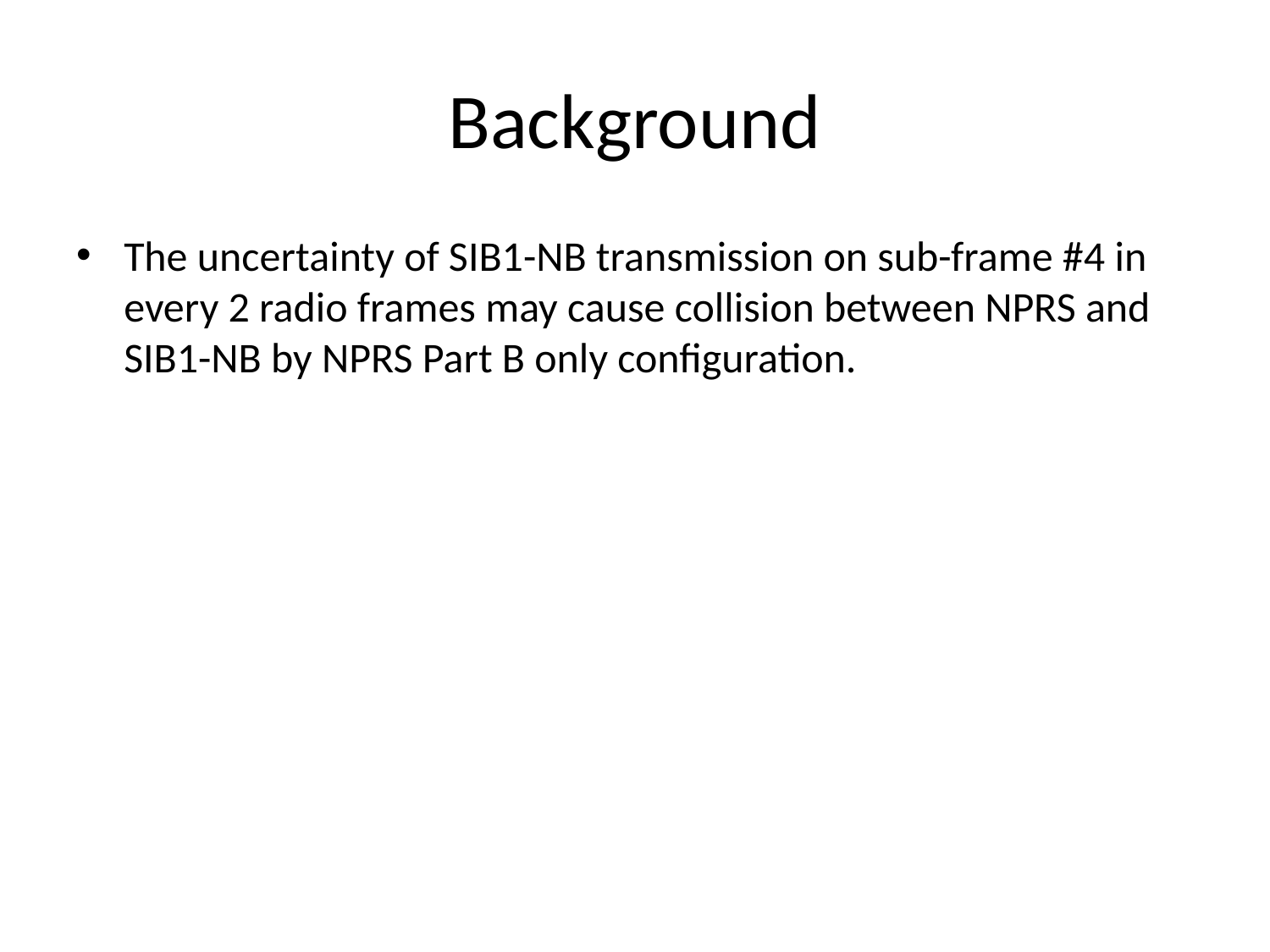

# Background
The uncertainty of SIB1-NB transmission on sub-frame #4 in every 2 radio frames may cause collision between NPRS and SIB1-NB by NPRS Part B only configuration.